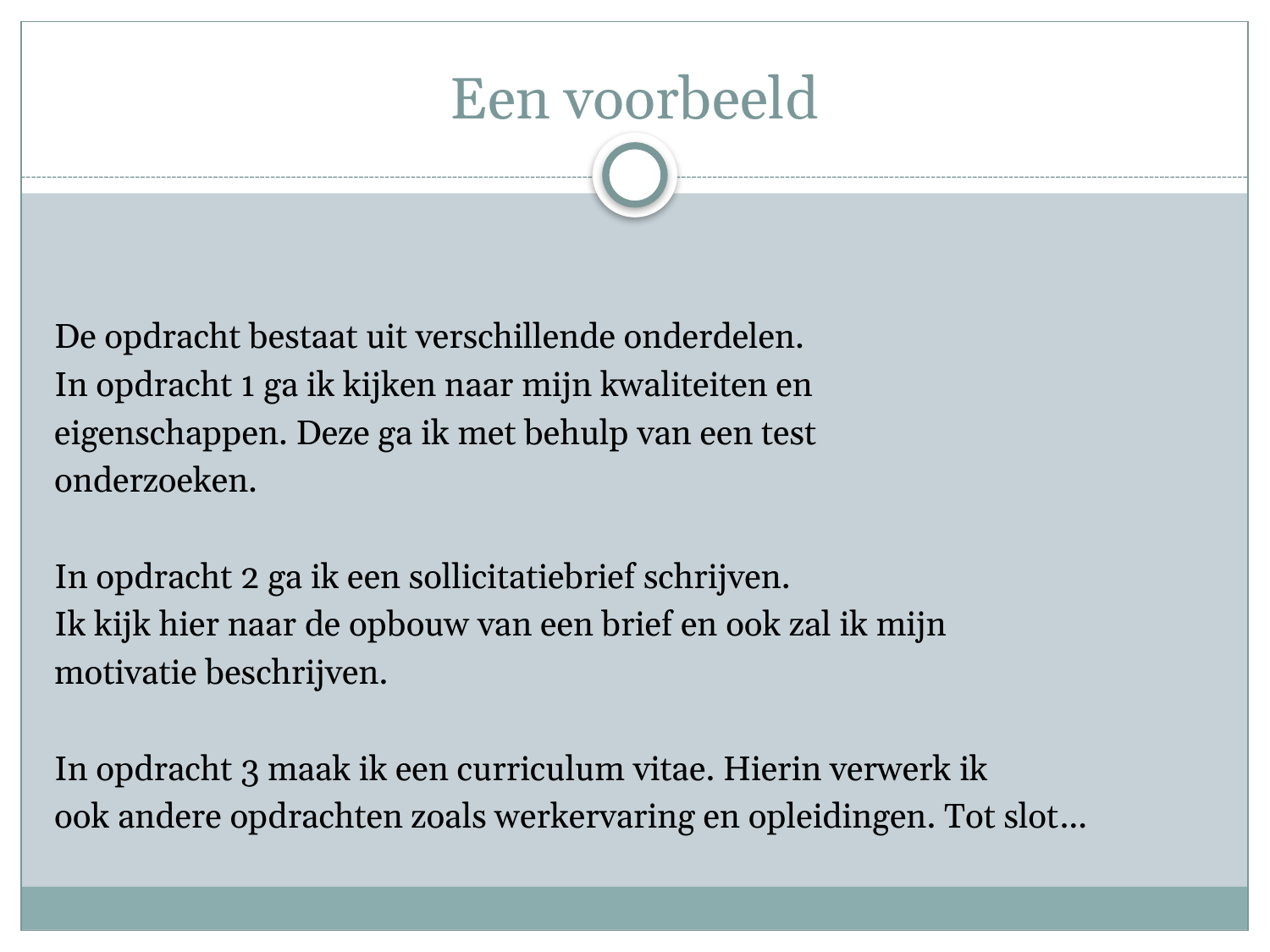

# Een voorbeeld

De opdracht bestaat uit verschillende onderdelen.
In opdracht 1 ga ik kijken naar mijn kwaliteiten en
eigenschappen. Deze ga ik met behulp van een test
onderzoeken.

In opdracht 2 ga ik een sollicitatiebrief schrijven.
Ik kijk hier naar de opbouw van een brief en ook zal ik mijn
motivatie beschrijven.

In opdracht 3 maak ik een curriculum vitae. Hierin verwerk ik
ook andere opdrachten zoals werkervaring en opleidingen. Tot slot…